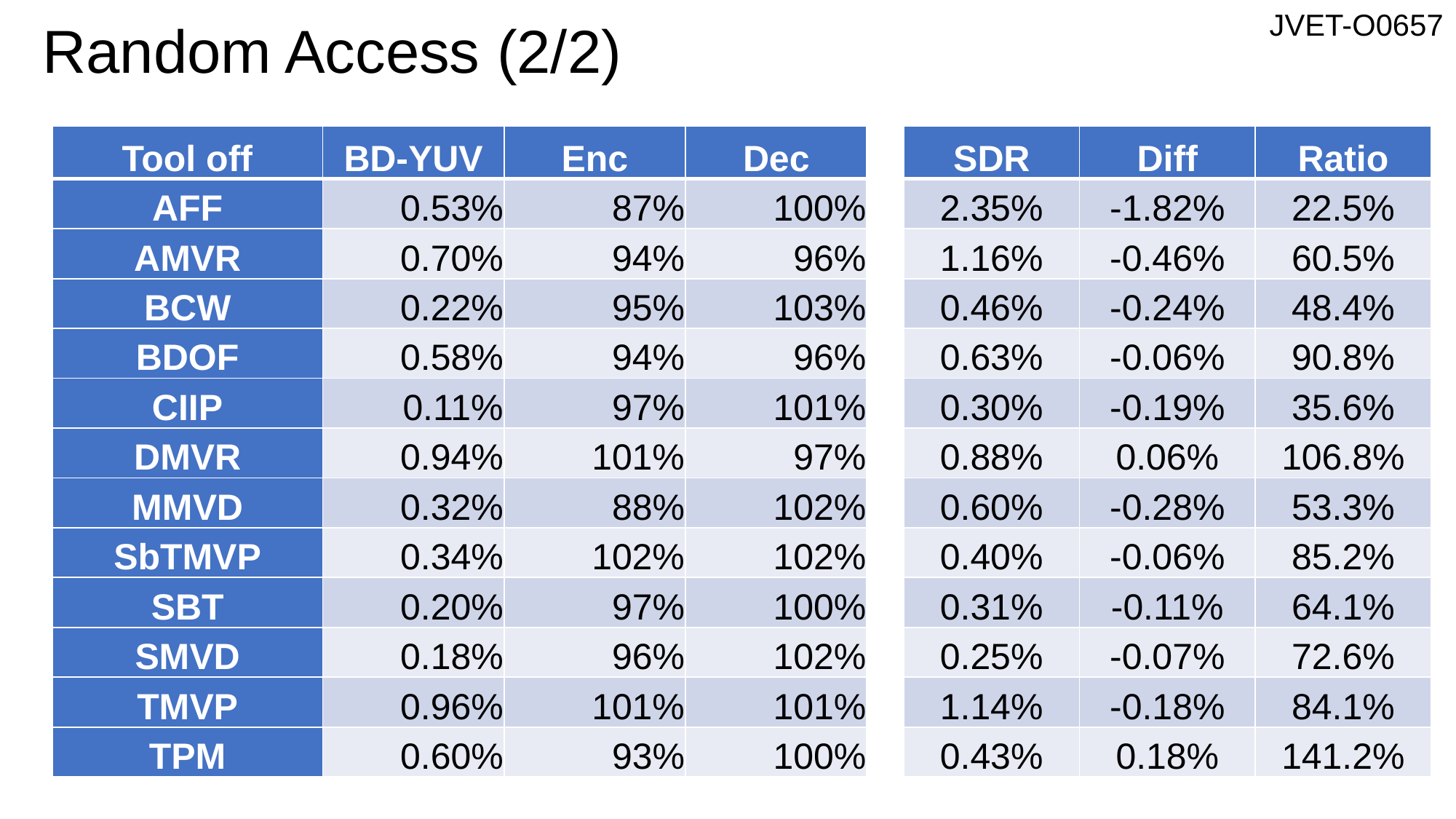

JVET-O0657
Random Access (2/2)
| Tool off | BD-YUV | Enc | Dec |
| --- | --- | --- | --- |
| AFF | 0.53% | 87% | 100% |
| AMVR | 0.70% | 94% | 96% |
| BCW | 0.22% | 95% | 103% |
| BDOF | 0.58% | 94% | 96% |
| CIIP | 0.11% | 97% | 101% |
| DMVR | 0.94% | 101% | 97% |
| MMVD | 0.32% | 88% | 102% |
| SbTMVP | 0.34% | 102% | 102% |
| SBT | 0.20% | 97% | 100% |
| SMVD | 0.18% | 96% | 102% |
| TMVP | 0.96% | 101% | 101% |
| TPM | 0.60% | 93% | 100% |
| SDR | Diff | Ratio |
| --- | --- | --- |
| 2.35% | -1.82% | 22.5% |
| 1.16% | -0.46% | 60.5% |
| 0.46% | -0.24% | 48.4% |
| 0.63% | -0.06% | 90.8% |
| 0.30% | -0.19% | 35.6% |
| 0.88% | 0.06% | 106.8% |
| 0.60% | -0.28% | 53.3% |
| 0.40% | -0.06% | 85.2% |
| 0.31% | -0.11% | 64.1% |
| 0.25% | -0.07% | 72.6% |
| 1.14% | -0.18% | 84.1% |
| 0.43% | 0.18% | 141.2% |